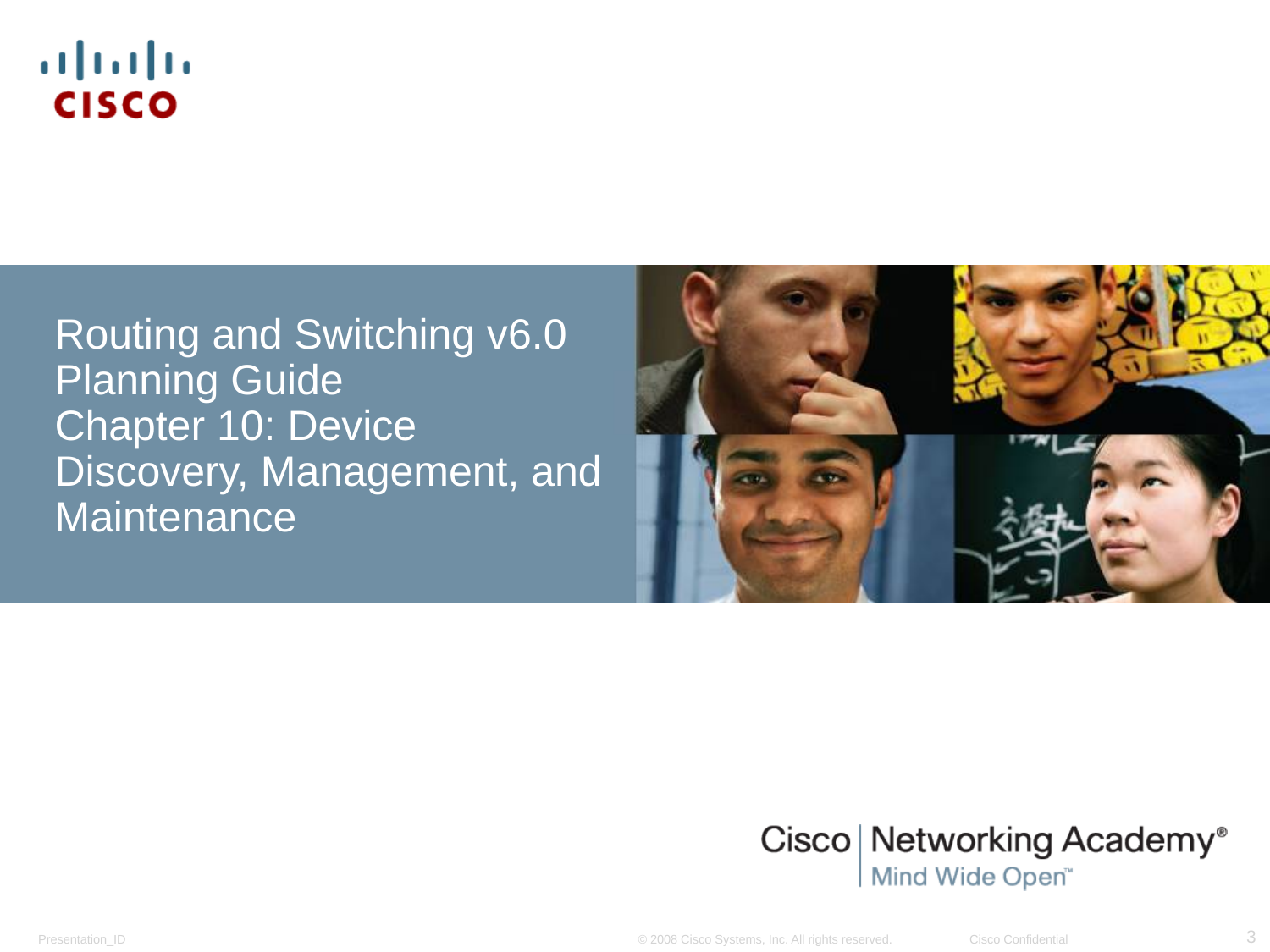

Routing and Switching v6.0 Planning Guide
Chapter 10: Device Discovery, Management, and Maintenance